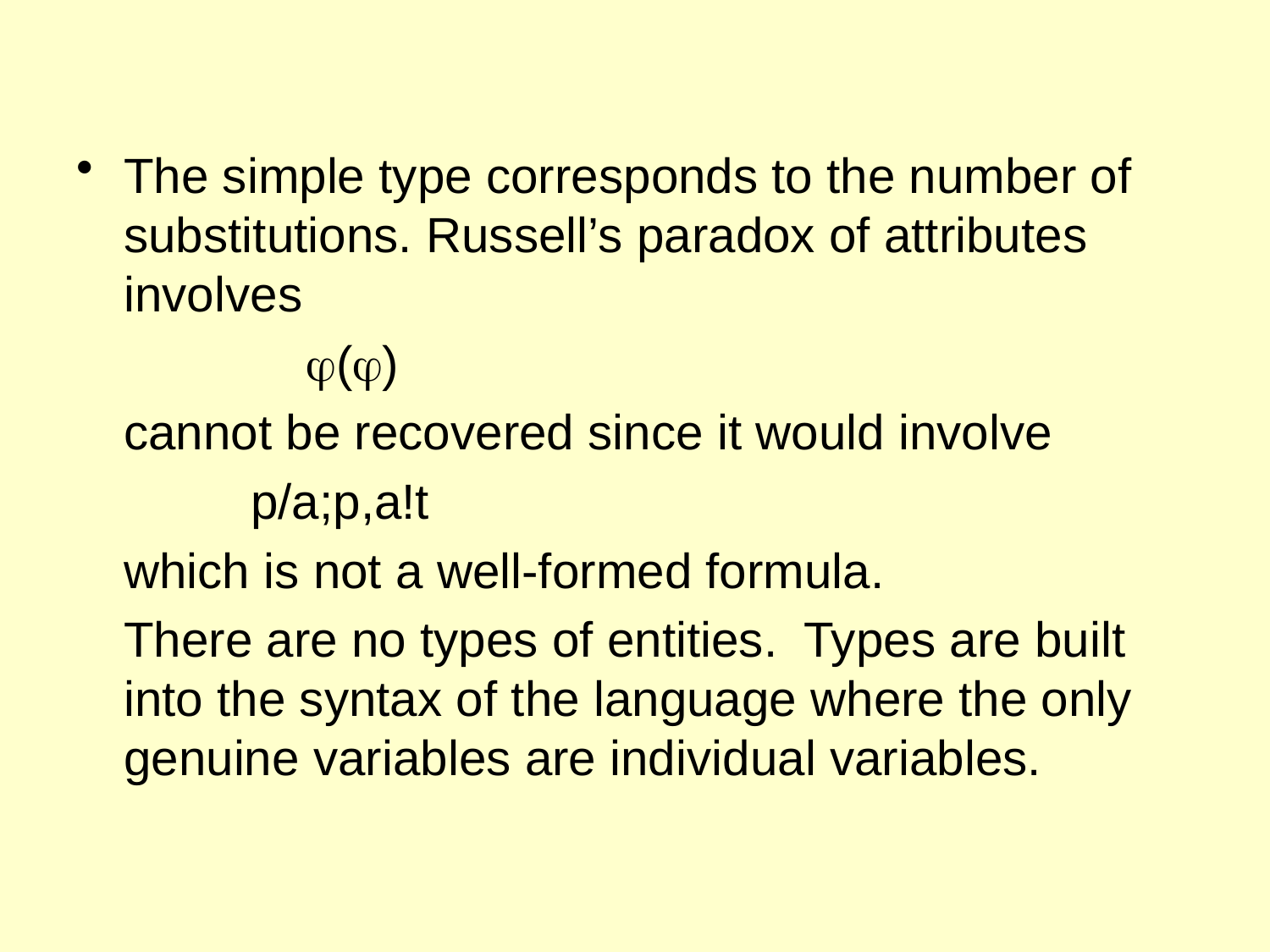

The simple type corresponds to the number of substitutions. Russell’s paradox of attributes involves
		ϕ(ϕ)
	cannot be recovered since it would involve
		p/a;p,a!t
	which is not a well-formed formula.
	There are no types of entities.  Types are built into the syntax of the language where the only genuine variables are individual variables.